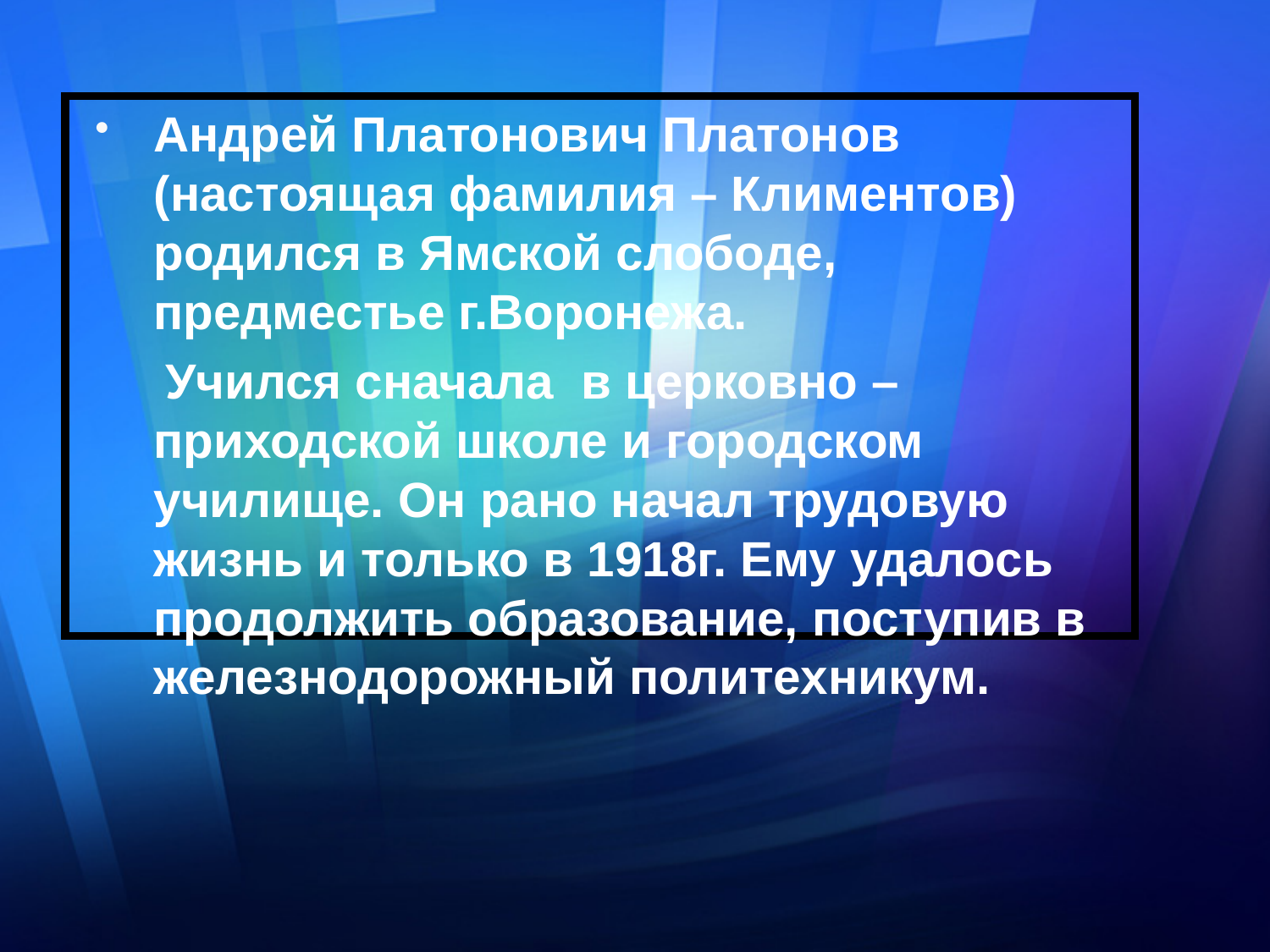

Андрей Платонович Платонов (настоящая фамилия – Климентов) родился в Ямской слободе, предместье г.Воронежа.
     Учился сначала  в церковно – приходской школе и городском училище. Он рано начал трудовую жизнь и только в 1918г. Ему удалось продолжить образование, поступив в железнодорожный политехникум.